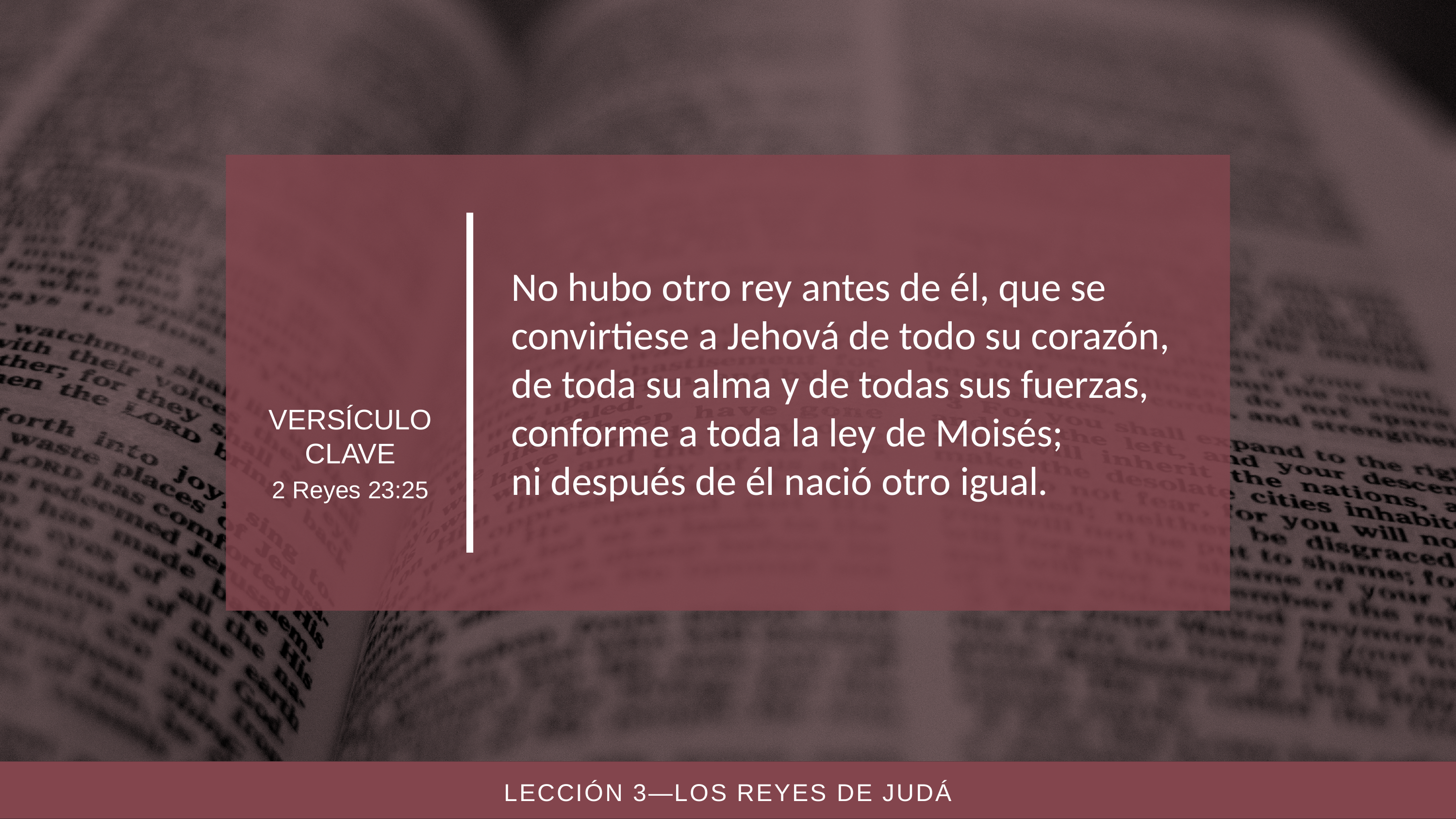

No hubo otro rey antes de él, que se convirtiese a Jehová de todo su corazón, de toda su alma y de todas sus fuerzas, conforme a toda la ley de Moisés;
ni después de él nació otro igual.